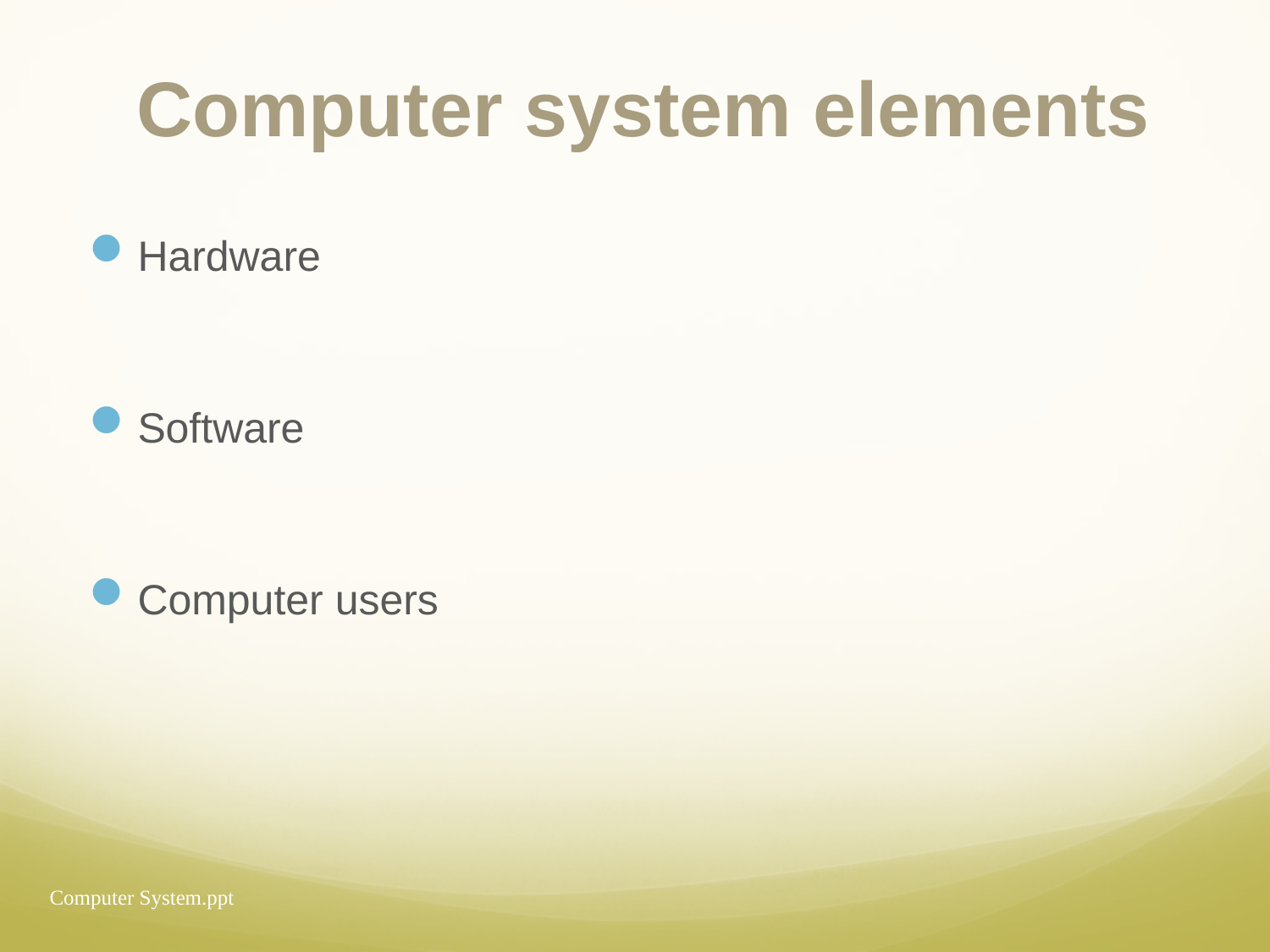

# Computer system elements
Hardware

Software

Computer users
Computer System.ppt